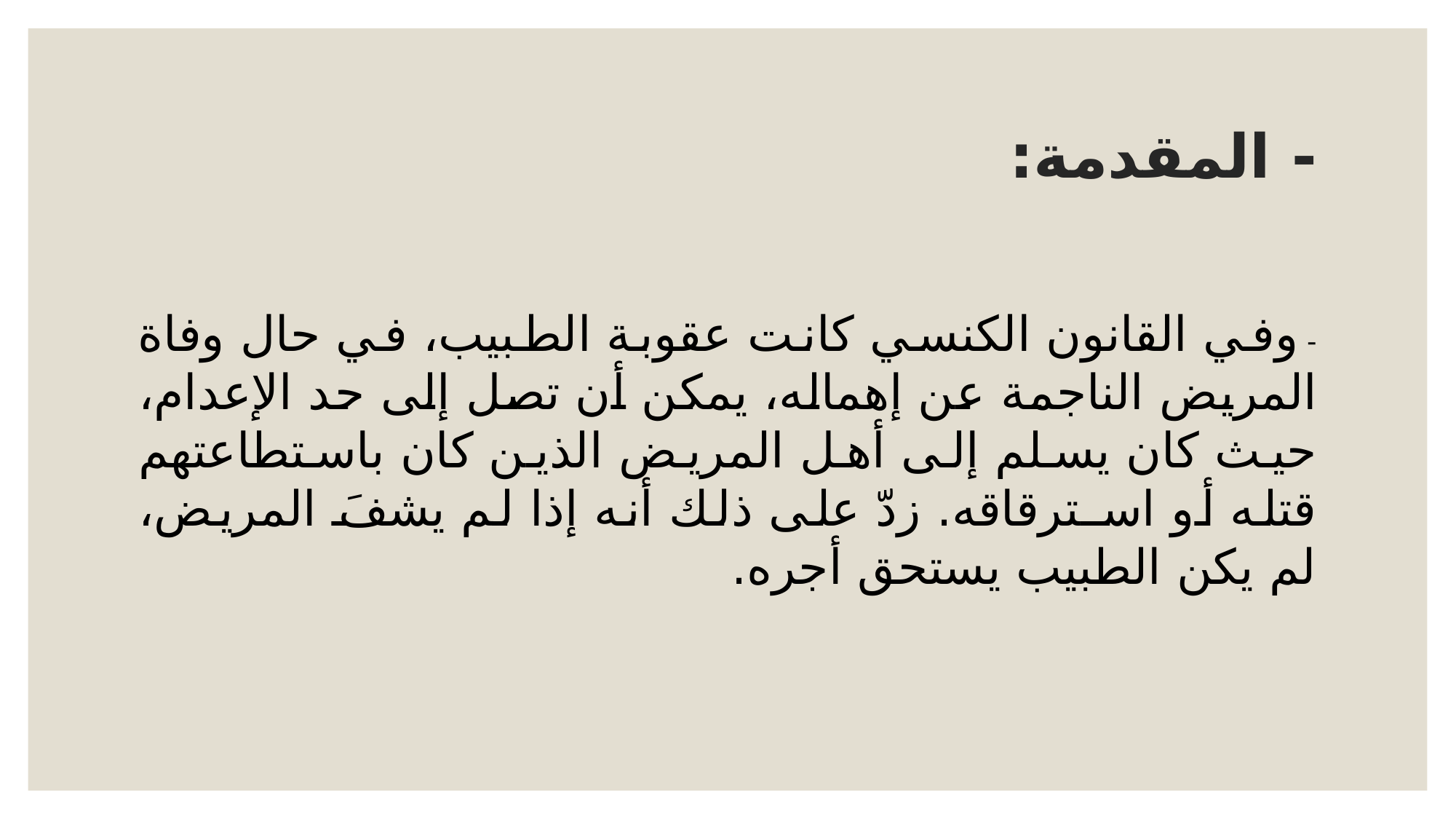

# - المقدمة:

- وفي القانون الكنسي كانت عقوبة الطبيب، في حال وفاة المريض الناجمة عن إهماله، يمكن أن تصل إلى حد الإعدام، حيث كان يسلم إلى أهل المريض الذين كان باستطاعتهم قتله أو اسـترقاقه. زدّ على ذلك أنه إذا لم يشفَ المريض، لم يكن الطبيب يستحق أجره.